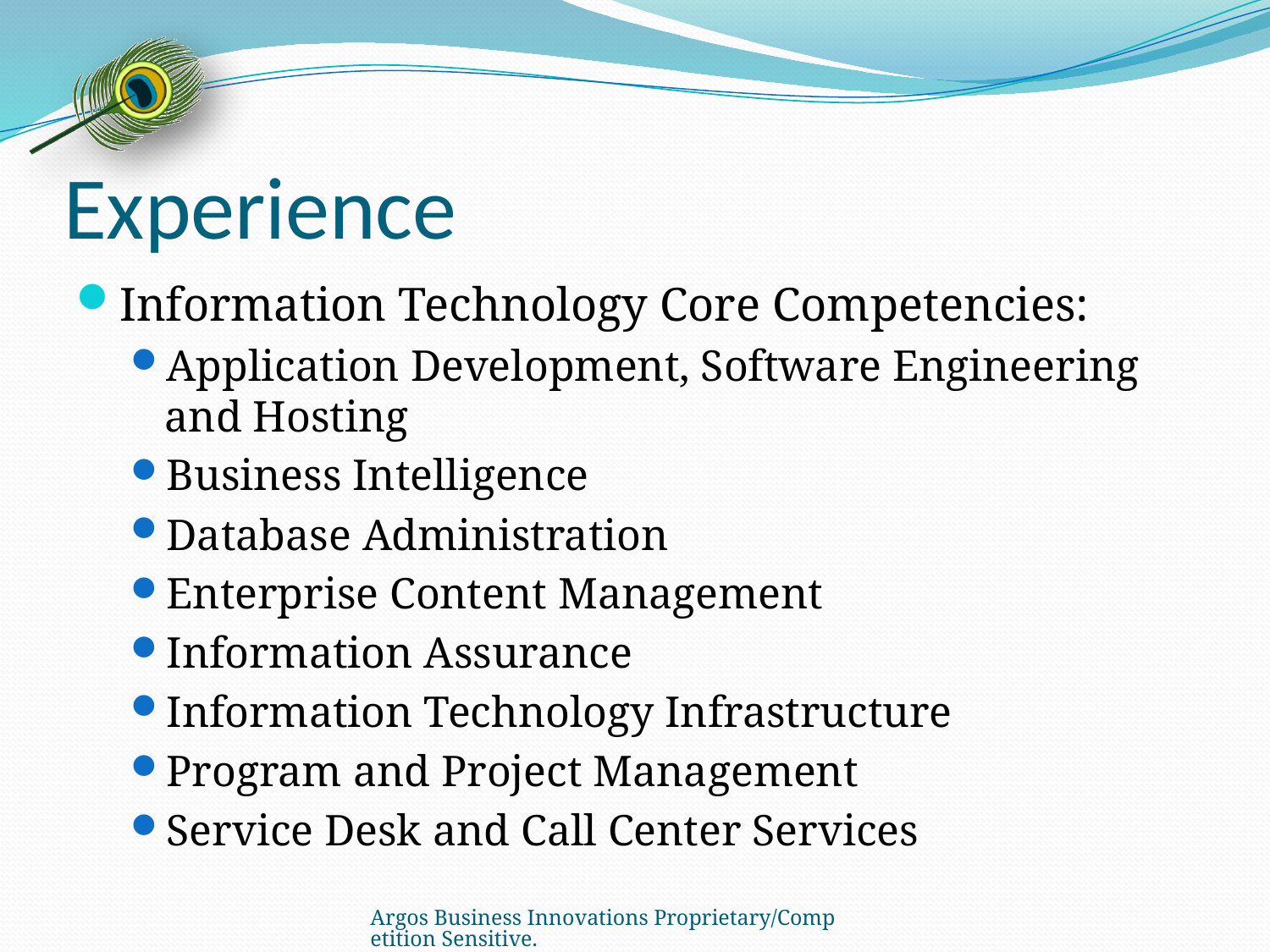

# Experience
Information Technology Core Competencies:
Application Development, Software Engineering and Hosting
Business Intelligence
Database Administration
Enterprise Content Management
Information Assurance
Information Technology Infrastructure
Program and Project Management
Service Desk and Call Center Services
Argos Business Innovations Proprietary/Competition Sensitive.